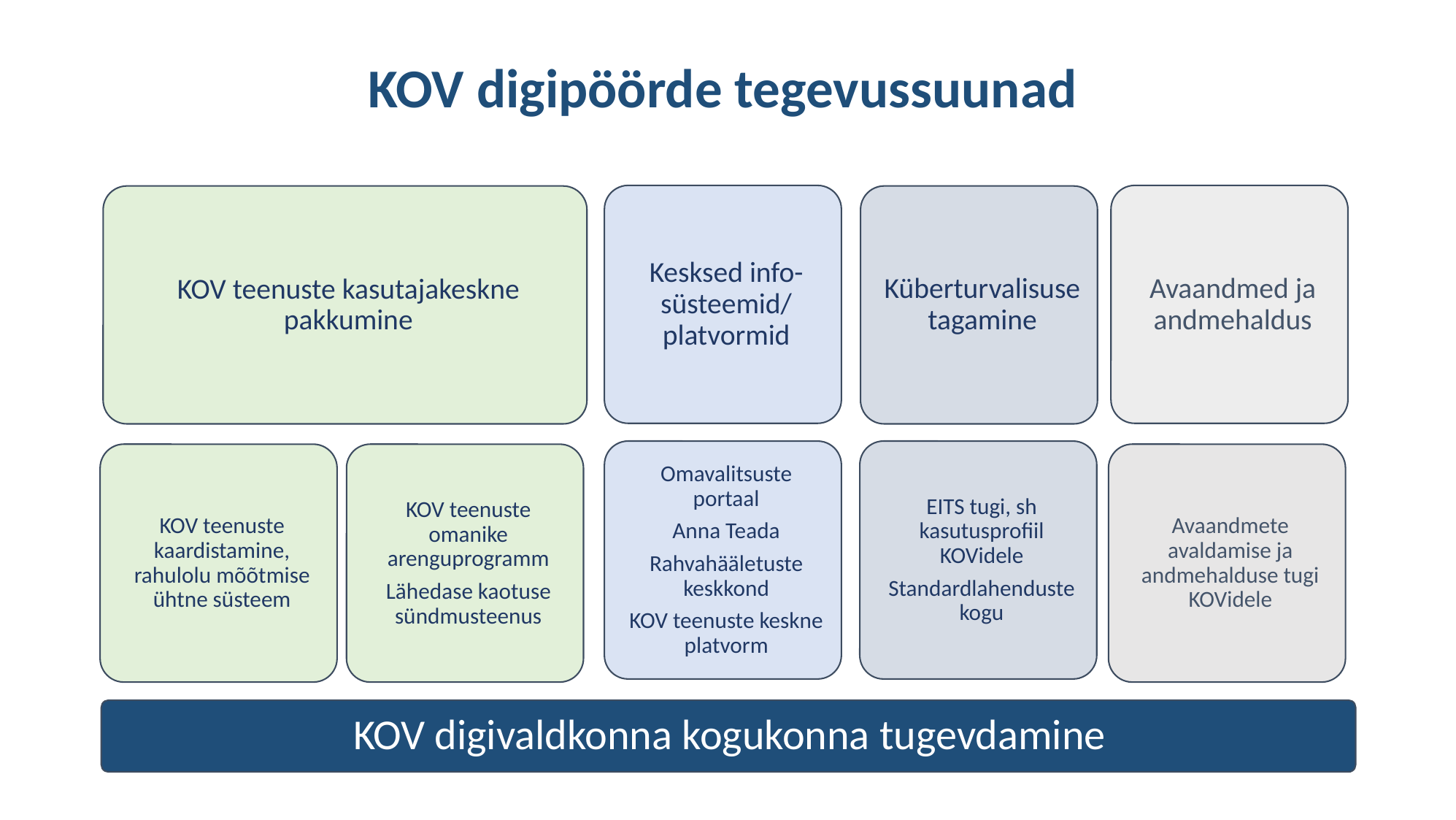

KOV digipöörde tegevussuunad
KOV digivaldkonna kogukonna tugevdamine
KOV teenuste kasutajakeskne pakkumine
KOV teenuste kaardistamine, rahulolu mõõtmise ühtne süsteem
KOV teenuste omanike arenguprogramm
Lähedase kaotuse sündmusteenus
Kesksed info-süsteemid/ platvormid
Omavalitsuste portaal
Anna Teada
Rahvahääletuste keskkond
KOV teenuste keskne platvorm
Küberturvalisuse tagamine
EITS tugi, sh kasutusprofiil KOVidele
Standardlahenduste kogu
Avaandmed ja andmehaldus
Avaandmete avaldamise ja andmehalduse tugi KOVidele